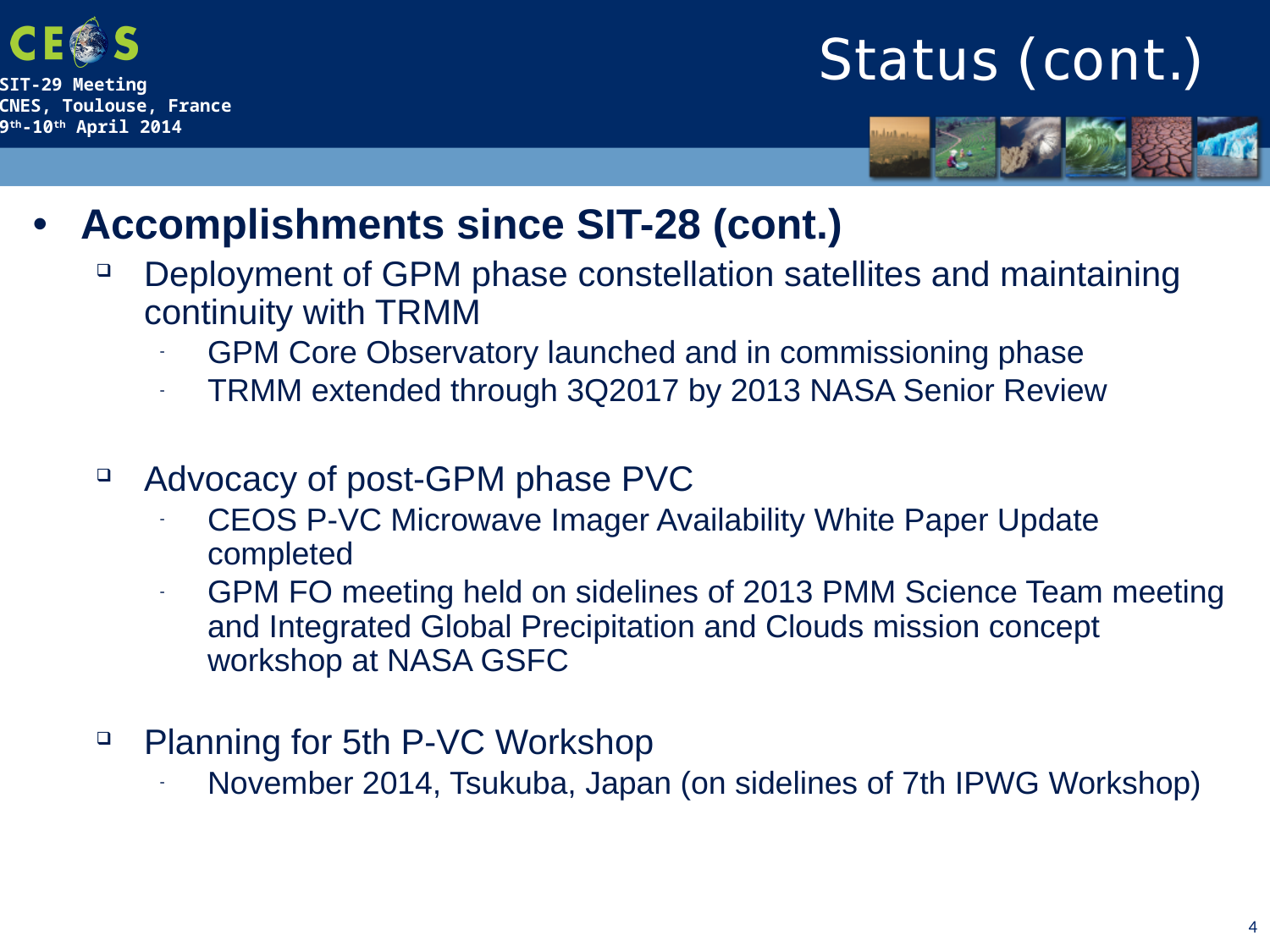

Status (cont.)
Accomplishments since SIT-28 (cont.)
Deployment of GPM phase constellation satellites and maintaining continuity with TRMM
GPM Core Observatory launched and in commissioning phase
TRMM extended through 3Q2017 by 2013 NASA Senior Review

Advocacy of post-GPM phase PVC
CEOS P-VC Microwave Imager Availability White Paper Update completed
GPM FO meeting held on sidelines of 2013 PMM Science Team meeting and Integrated Global Precipitation and Clouds mission concept workshop at NASA GSFC

Planning for 5th P-VC Workshop
November 2014, Tsukuba, Japan (on sidelines of 7th IPWG Workshop)

4